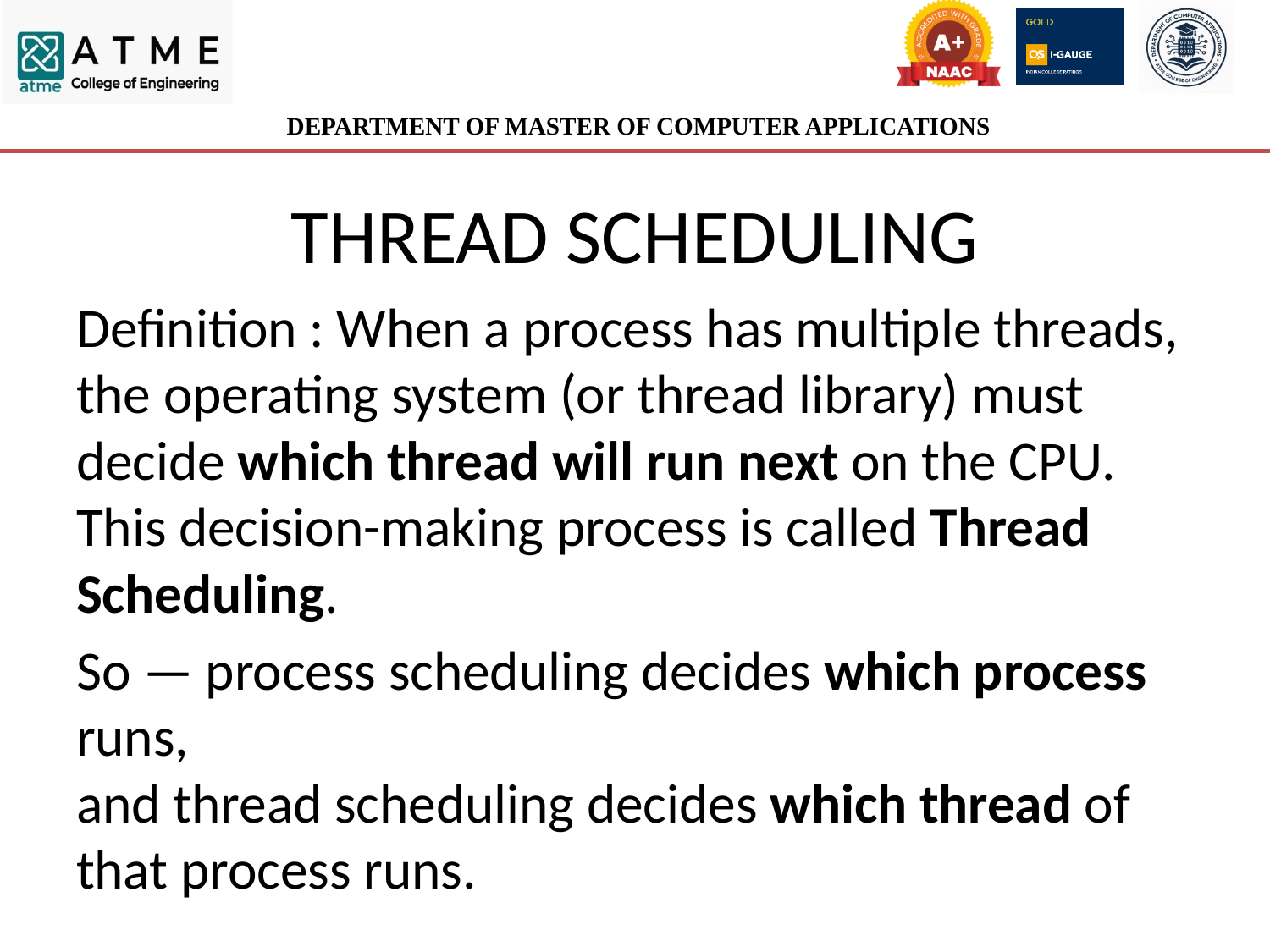

# THREAD SCHEDULING
Definition : When a process has multiple threads, the operating system (or thread library) must decide which thread will run next on the CPU.
This decision-making process is called Thread Scheduling.
So — process scheduling decides which process runs,
and thread scheduling decides which thread of that process runs.